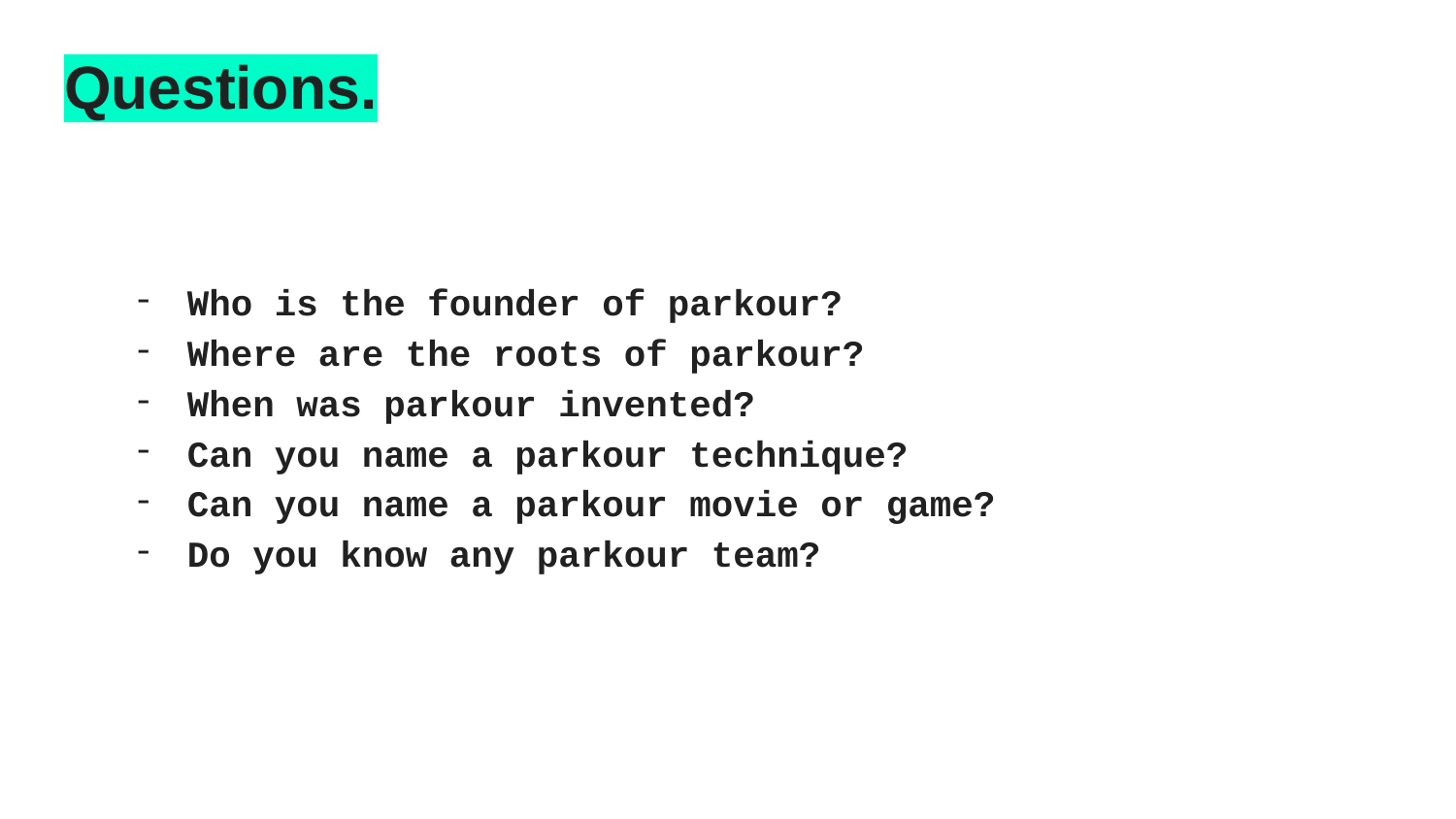

# Questions.

Who is the founder of parkour?
Where are the roots of parkour?
When was parkour invented?
Can you name a parkour technique?
Can you name a parkour movie or game?
Do you know any parkour team?